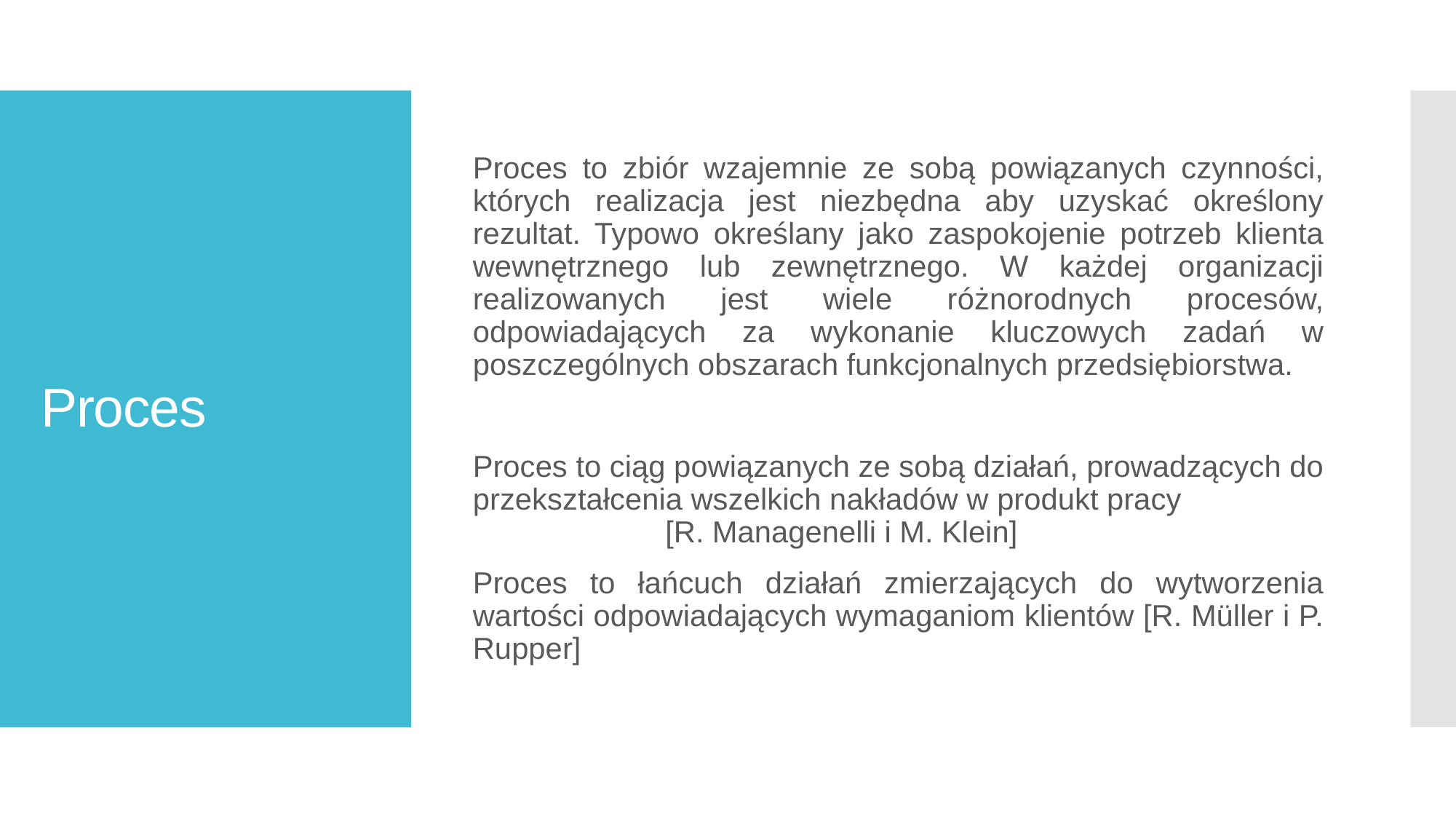

Proces to zbiór wzajemnie ze sobą powiązanych czynności, których realizacja jest niezbędna aby uzyskać określony rezultat. Typowo określany jako zaspokojenie potrzeb klienta wewnętrznego lub zewnętrznego. W każdej organizacji realizowanych jest wiele różnorodnych procesów, odpowiadających za wykonanie kluczowych zadań w poszczególnych obszarach funkcjonalnych przedsiębiorstwa.

Proces to ciąg powiązanych ze sobą działań, prowadzących do przekształcenia wszelkich nakładów w produkt pracy                                         [R. Managenelli i M. Klein]
Proces to łańcuch działań zmierzających do wytworzenia wartości odpowiadających wymaganiom klientów [R. Müller i P. Rupper]
# Proces